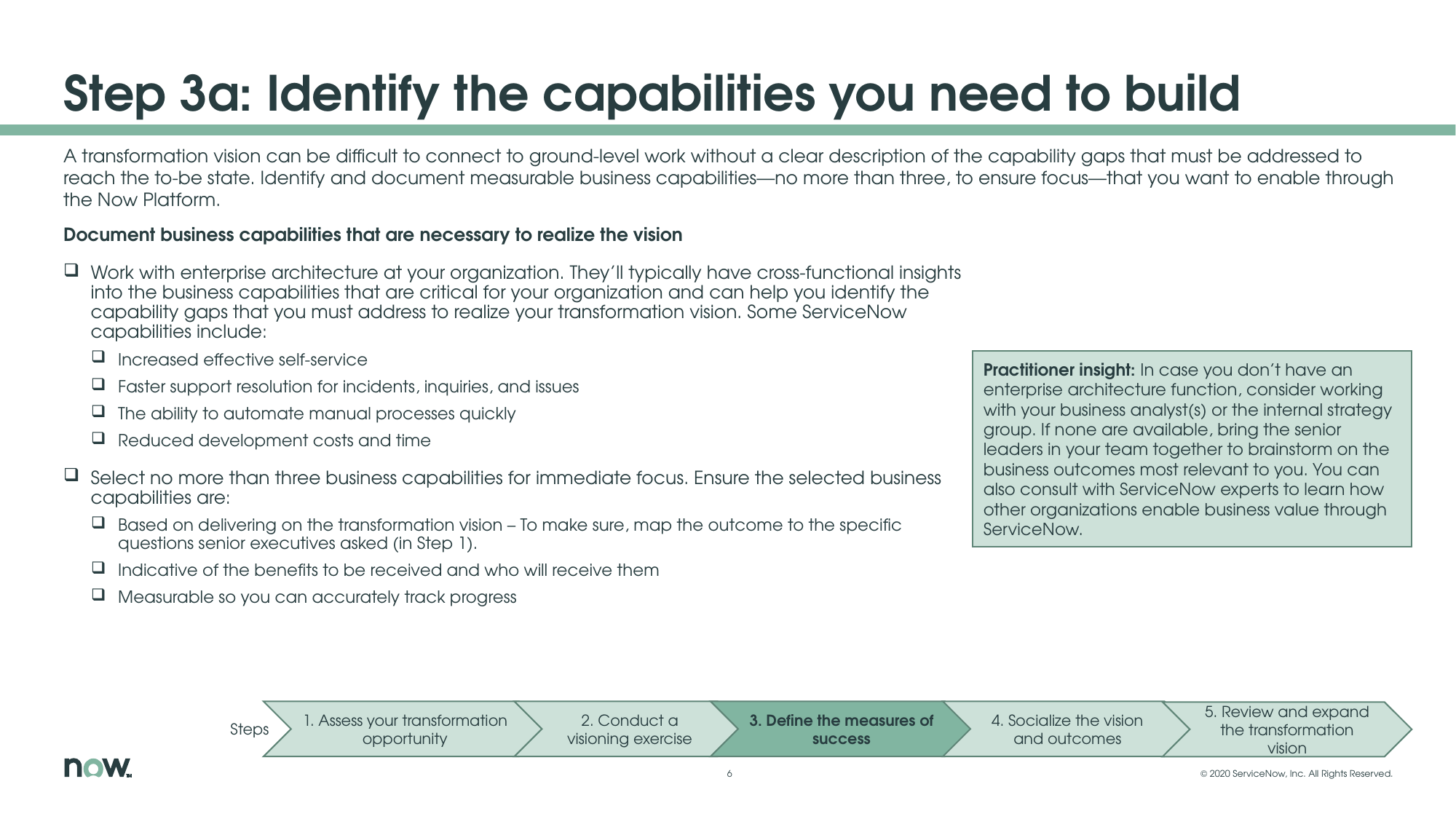

# Step 3a: Identify the capabilities you need to build

A transformation vision can be difficult to connect to ground-level work without a clear description of the capability gaps that must be addressed to reach the to-be state. Identify and document measurable business capabilities—no more than three, to ensure focus—that you want to enable through the Now Platform.
Document business capabilities that are necessary to realize the vision
Work with enterprise architecture at your organization. They’ll typically have cross-functional insights into the business capabilities that are critical for your organization and can help you identify the capability gaps that you must address to realize your transformation vision. Some ServiceNow capabilities include:
Increased effective self-service
Faster support resolution for incidents, inquiries, and issues
The ability to automate manual processes quickly
Reduced development costs and time
Select no more than three business capabilities for immediate focus. Ensure the selected business capabilities are:
Based on delivering on the transformation vision – To make sure, map the outcome to the specific questions senior executives asked (in Step 1).
Indicative of the benefits to be received and who will receive them
Measurable so you can accurately track progress

Practitioner insight: In case you don’t have an enterprise architecture function, consider working with your business analyst(s) or the internal strategy group. If none are available, bring the senior leaders in your team together to brainstorm on the  business outcomes most relevant to you. You can also consult with ServiceNow experts to learn how other organizations enable business value through ServiceNow.
Steps
1. Assess your transformation opportunity
2. Conduct a visioning exercise
3. Define the measures of success
4. Socialize the vision and outcomes
5. Review and expand the transformation vision